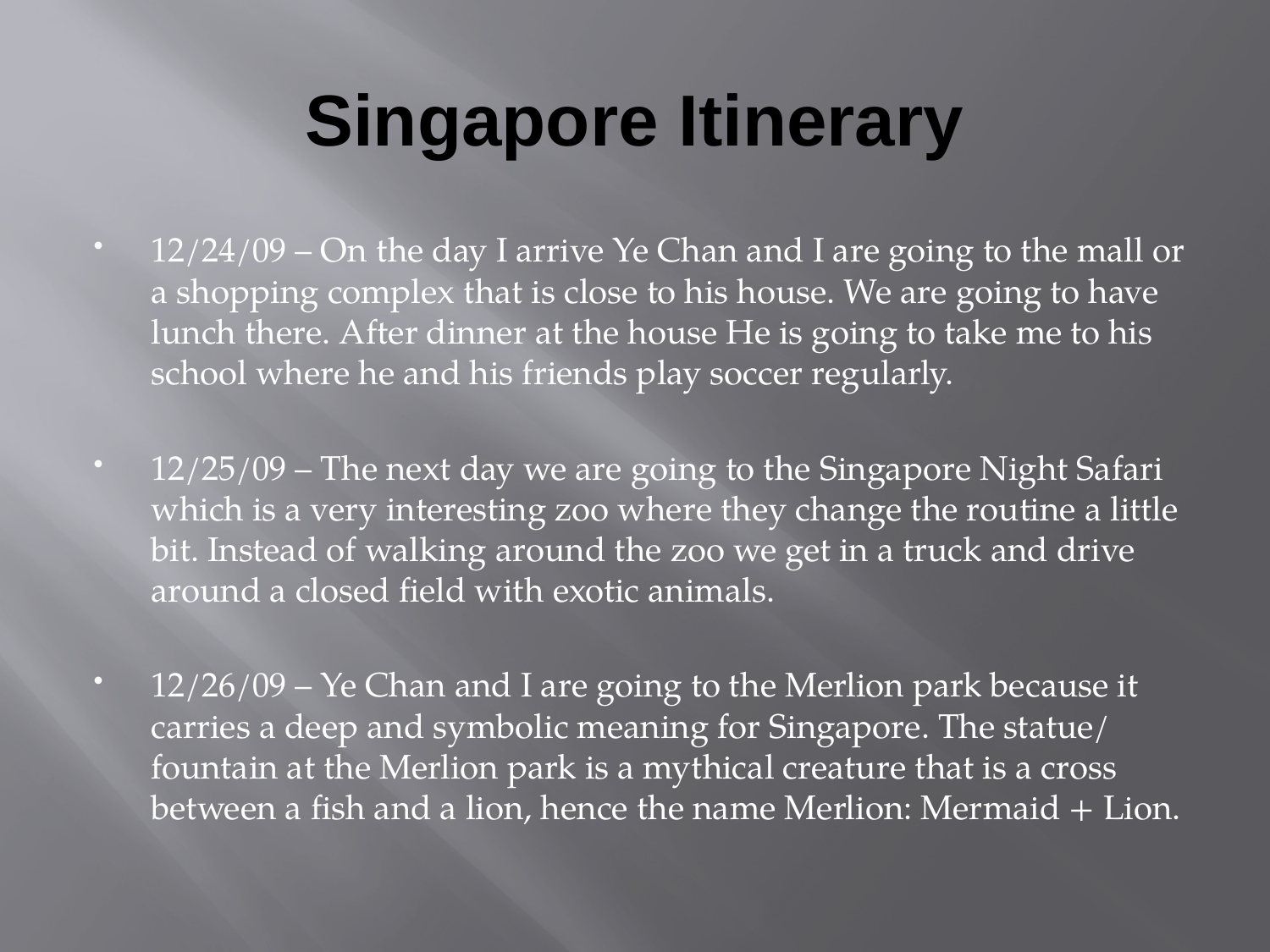

# Singapore Itinerary
12/24/09 – On the day I arrive Ye Chan and I are going to the mall or a shopping complex that is close to his house. We are going to have lunch there. After dinner at the house He is going to take me to his school where he and his friends play soccer regularly.

12/25/09 – The next day we are going to the Singapore Night Safari which is a very interesting zoo where they change the routine a little bit. Instead of walking around the zoo we get in a truck and drive around a closed field with exotic animals.

12/26/09 – Ye Chan and I are going to the Merlion park because it carries a deep and symbolic meaning for Singapore. The statue/fountain at the Merlion park is a mythical creature that is a cross between a fish and a lion, hence the name Merlion: Mermaid + Lion.